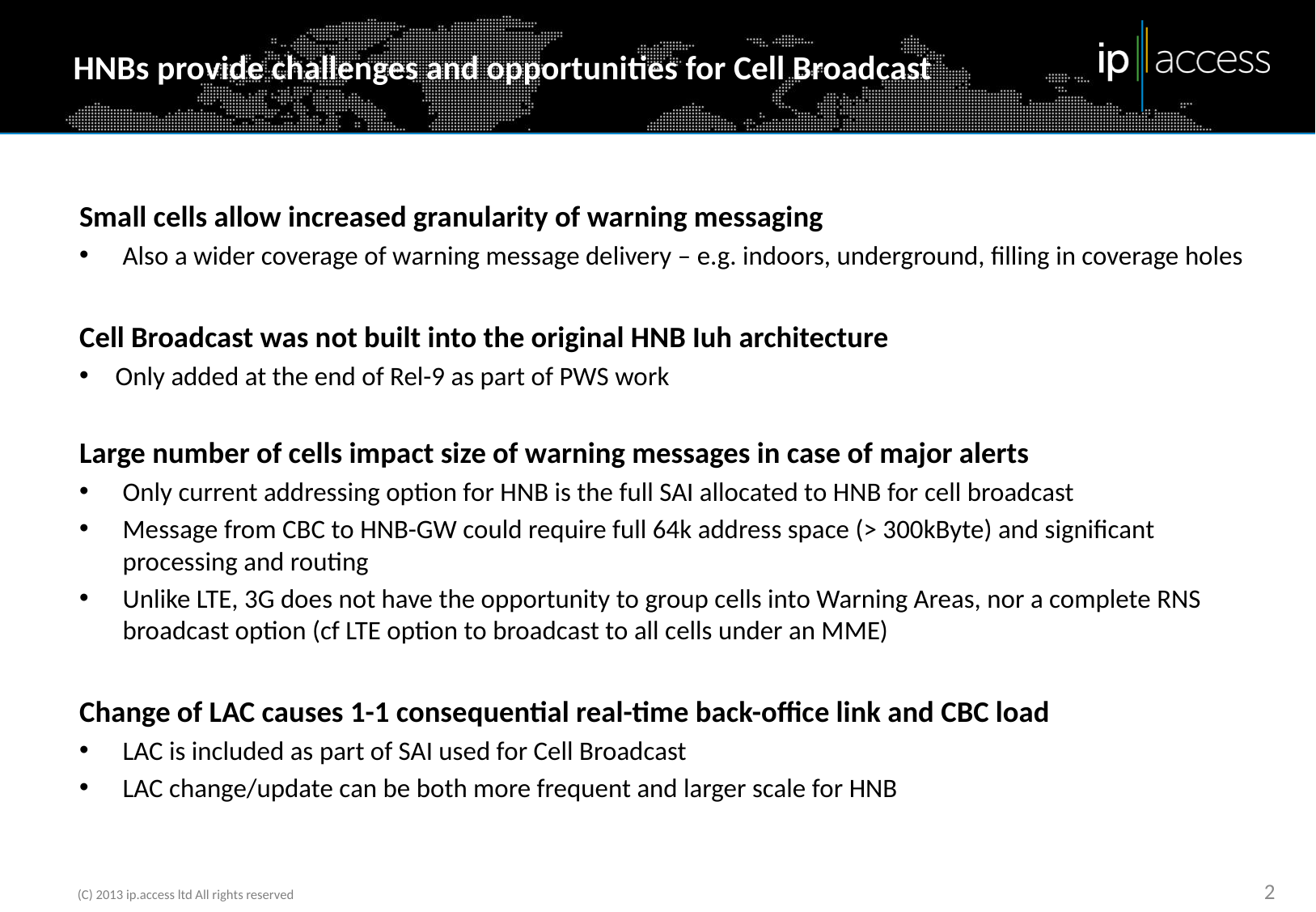

# HNBs provide challenges and opportunities for Cell Broadcast
Small cells allow increased granularity of warning messaging
Also a wider coverage of warning message delivery – e.g. indoors, underground, filling in coverage holes

Cell Broadcast was not built into the original HNB Iuh architecture
Only added at the end of Rel-9 as part of PWS work

Large number of cells impact size of warning messages in case of major alerts
Only current addressing option for HNB is the full SAI allocated to HNB for cell broadcast
Message from CBC to HNB-GW could require full 64k address space (> 300kByte) and significant processing and routing
Unlike LTE, 3G does not have the opportunity to group cells into Warning Areas, nor a complete RNS broadcast option (cf LTE option to broadcast to all cells under an MME)

Change of LAC causes 1-1 consequential real-time back-office link and CBC load
LAC is included as part of SAI used for Cell Broadcast
LAC change/update can be both more frequent and larger scale for HNB
2

(C) 2013 ip.access ltd All rights reserved